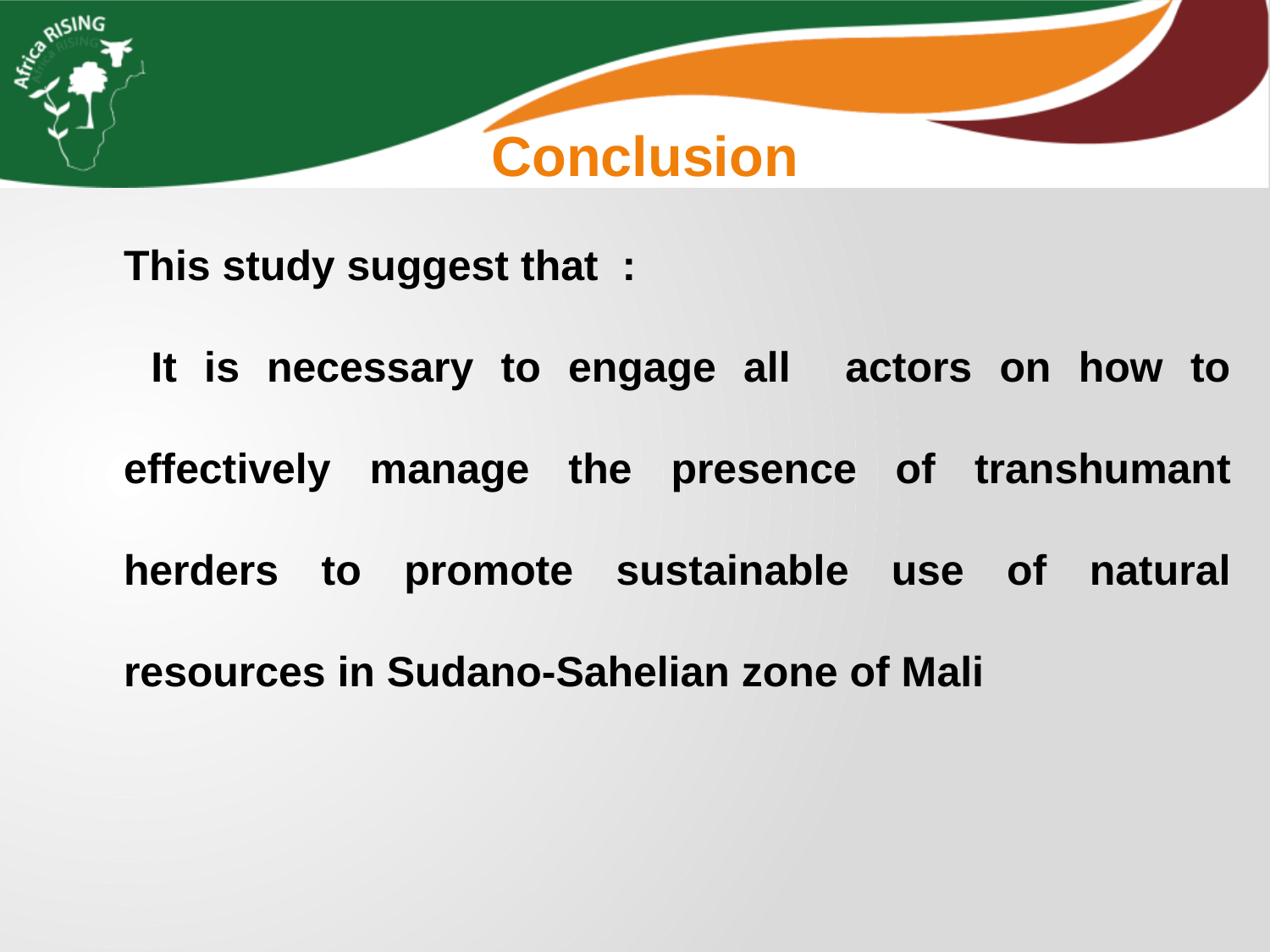

Conclusion
This study suggest that  :
 It is necessary to engage all  actors on how to effectively manage the presence of transhumant herders to promote sustainable use of natural resources in Sudano-Sahelian zone of Mali